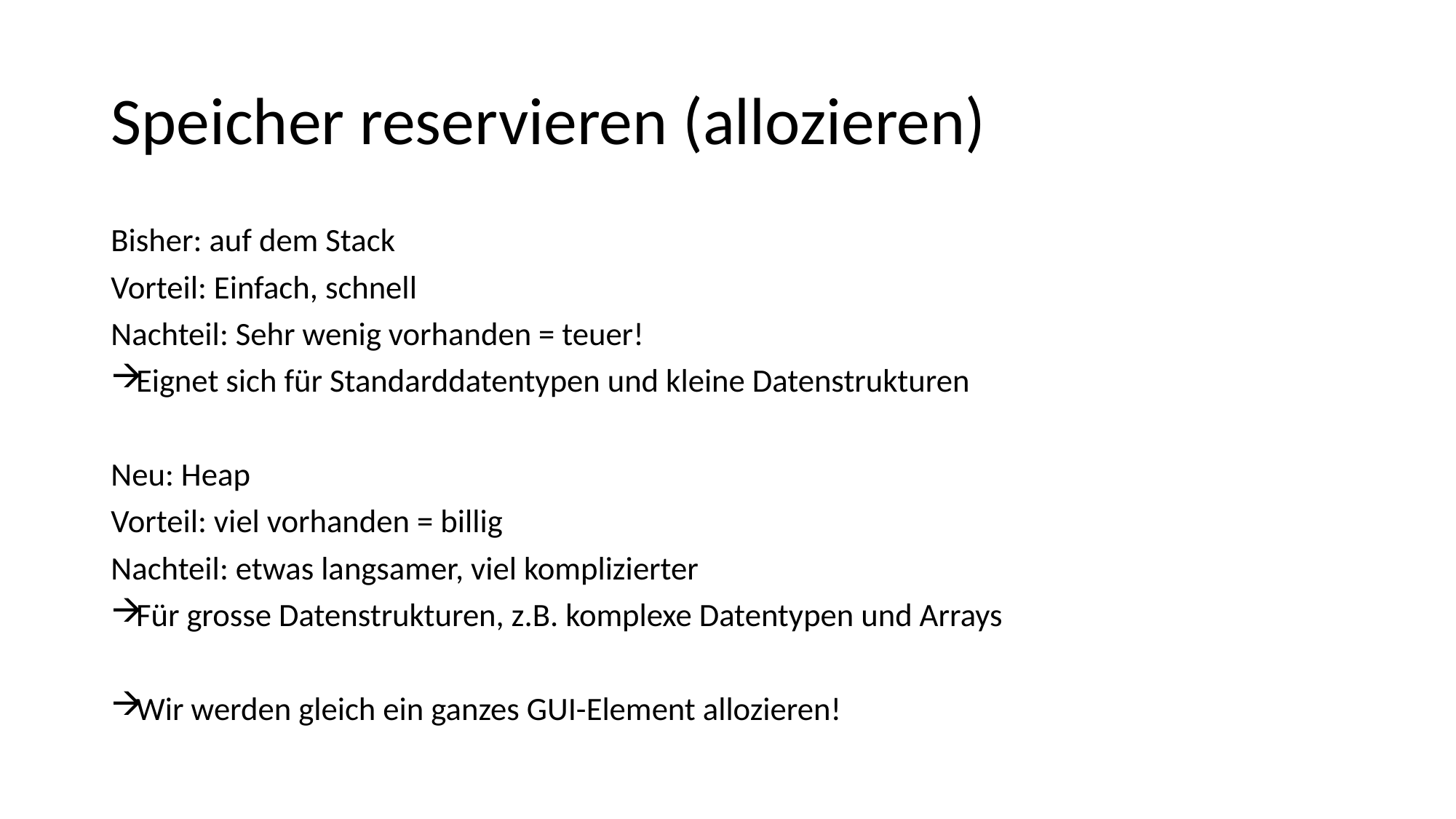

# Speicher reservieren (allozieren)
Bisher: auf dem Stack
Vorteil: Einfach, schnell
Nachteil: Sehr wenig vorhanden = teuer!
Eignet sich für Standarddatentypen und kleine Datenstrukturen

Neu: Heap
Vorteil: viel vorhanden = billig
Nachteil: etwas langsamer, viel komplizierter
Für grosse Datenstrukturen, z.B. komplexe Datentypen und Arrays

Wir werden gleich ein ganzes GUI-Element allozieren!